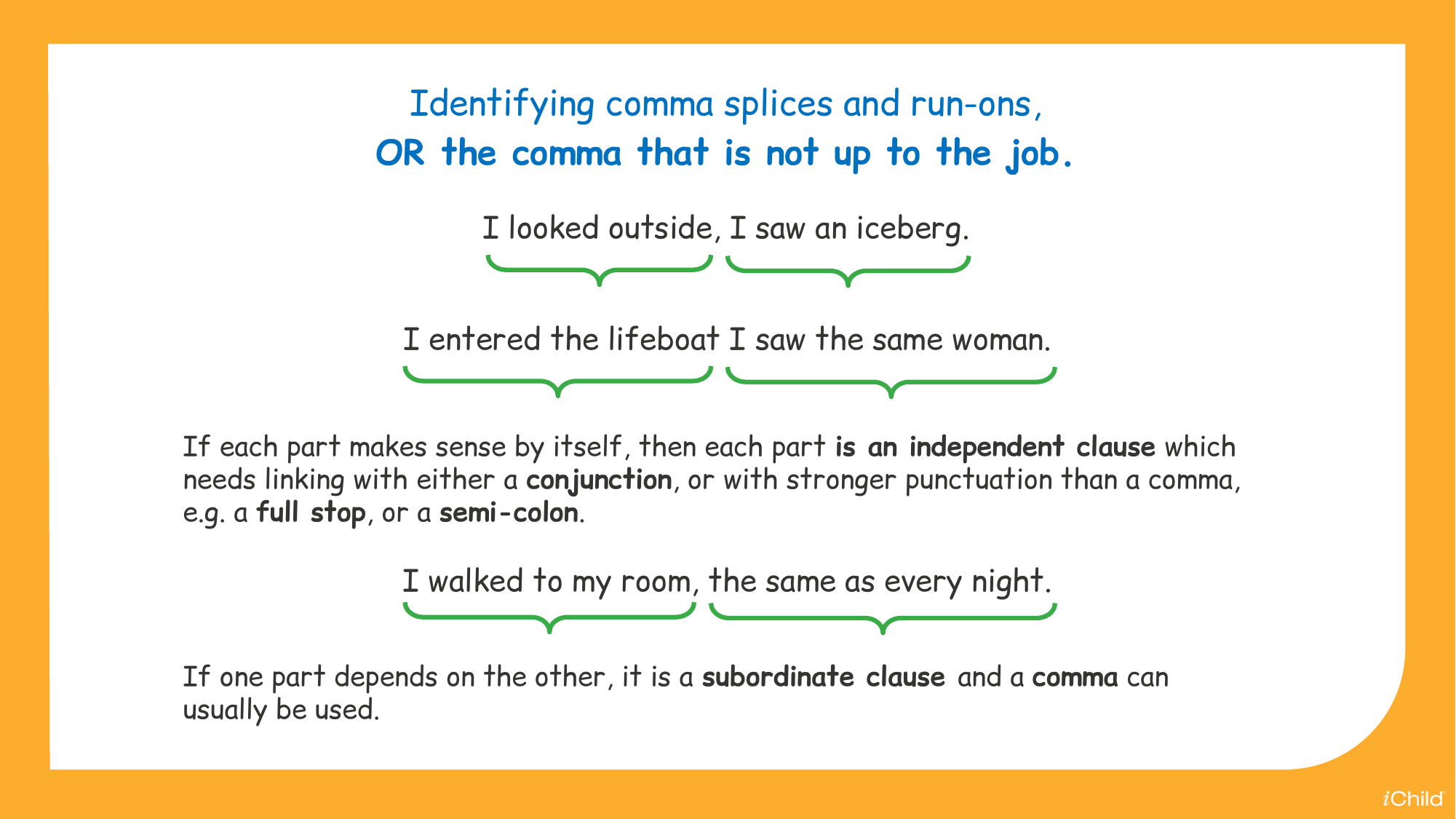

Identifying comma splices and run-ons,
OR the comma that is not up to the job.

I looked outside, I saw an iceberg.

I entered the lifeboat I saw the same woman.
If each part makes sense by itself, then each part is an independent clause which needs linking with either a conjunction, or with stronger punctuation than a comma, e.g. a full stop, or a semi-colon.

I walked to my room, the same as every night.
If one part depends on the other, it is a subordinate clause and a comma can usually be used.